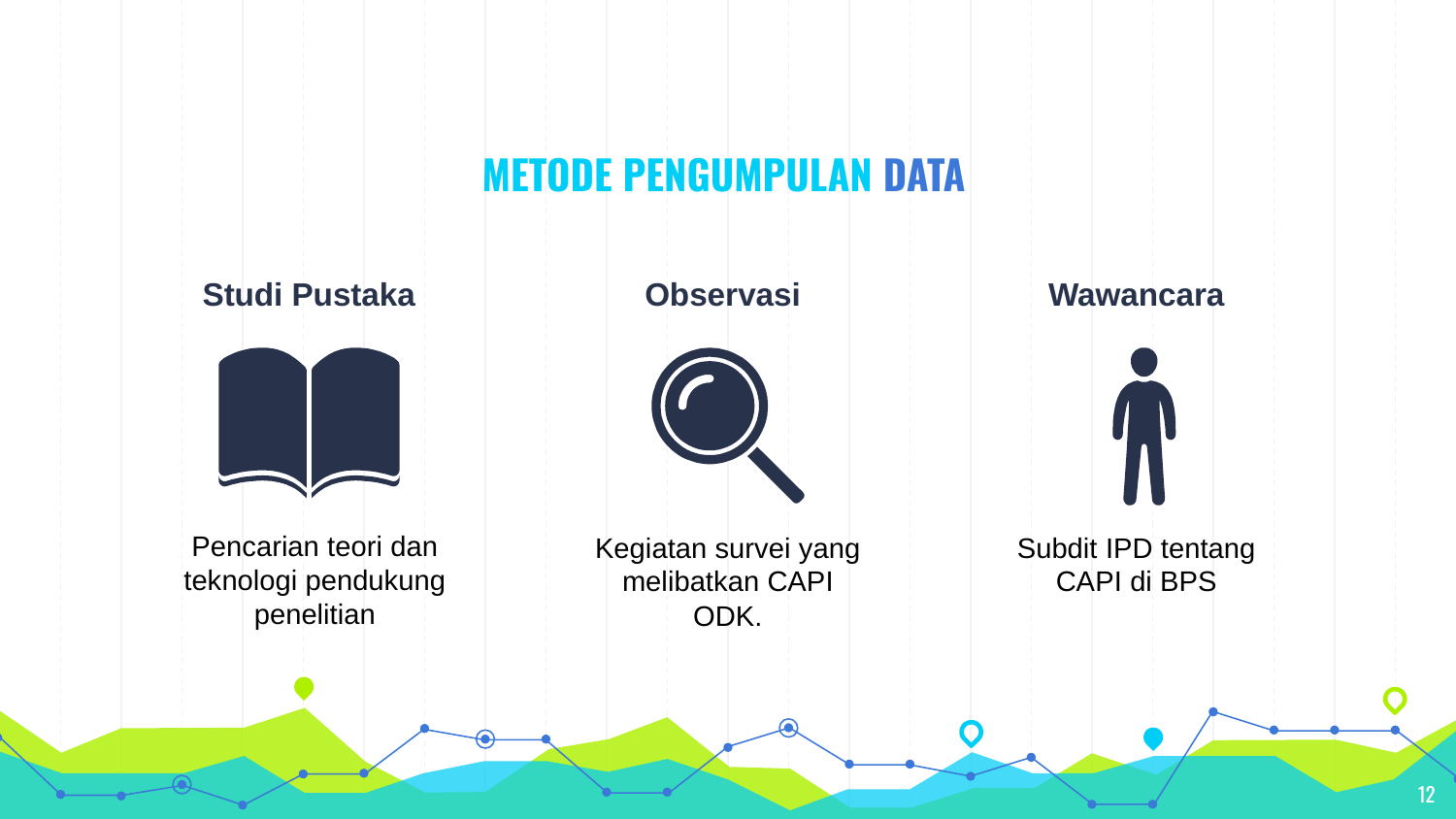

# METODE PENGUMPULAN DATA
Studi Pustaka
Observasi
Wawancara

Pencarian teori dan teknologi pendukung penelitian
Kegiatan survei yang melibatkan CAPI ODK.
Subdit IPD tentang CAPI di BPS
12